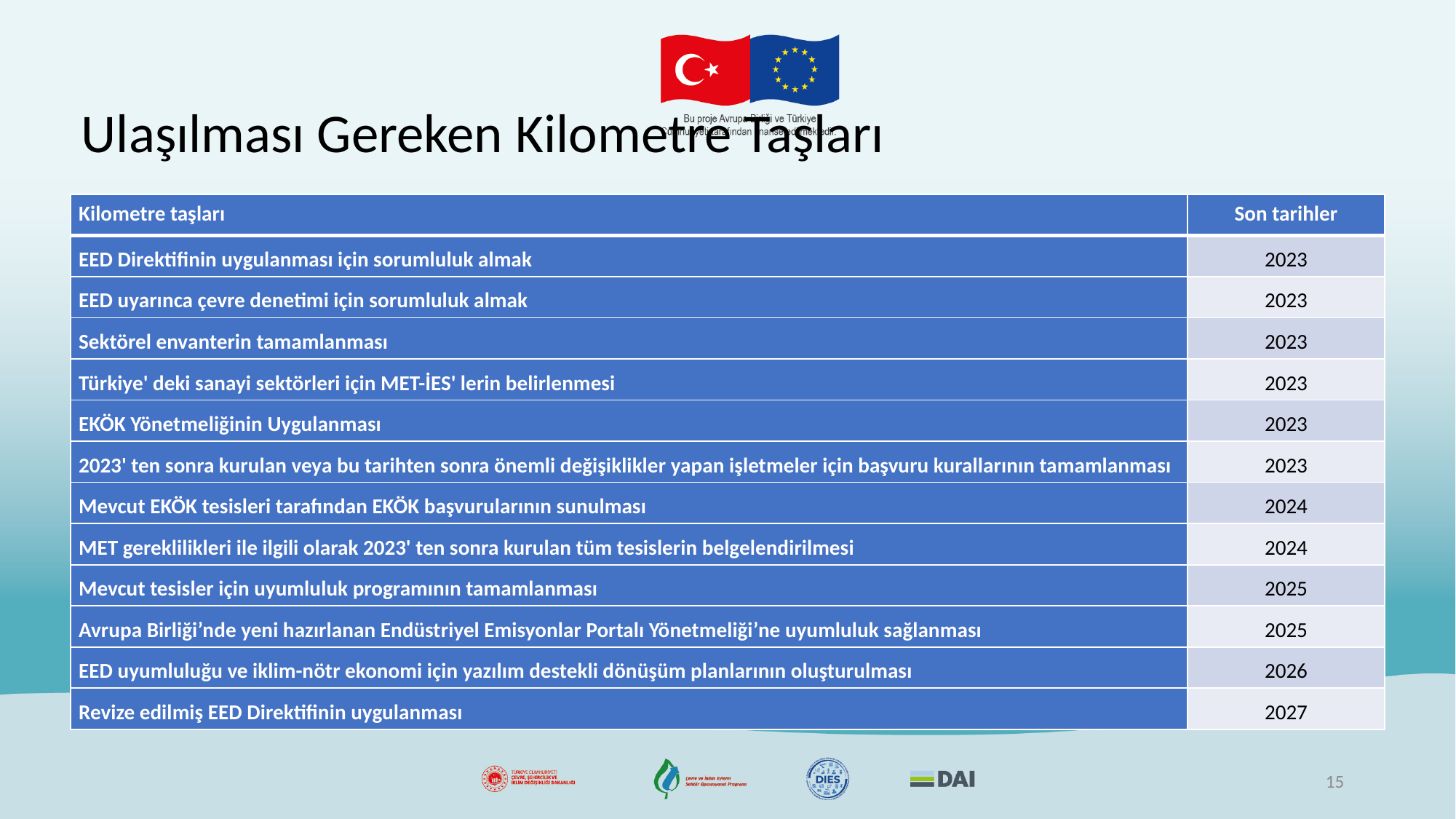

# Ulaşılması Gereken Kilometre Taşları
| Kilometre taşları | Son tarihler |
| --- | --- |
| EED Direktifinin uygulanması için sorumluluk almak | 2023 |
| EED uyarınca çevre denetimi için sorumluluk almak | 2023 |
| Sektörel envanterin tamamlanması | 2023 |
| Türkiye' deki sanayi sektörleri için MET-İES' lerin belirlenmesi | 2023 |
| EKÖK Yönetmeliğinin Uygulanması | 2023 |
| 2023' ten sonra kurulan veya bu tarihten sonra önemli değişiklikler yapan işletmeler için başvuru kurallarının tamamlanması | 2023 |
| Mevcut EKÖK tesisleri tarafından EKÖK başvurularının sunulması | 2024 |
| MET gereklilikleri ile ilgili olarak 2023' ten sonra kurulan tüm tesislerin belgelendirilmesi | 2024 |
| Mevcut tesisler için uyumluluk programının tamamlanması | 2025 |
| Avrupa Birliği’nde yeni hazırlanan Endüstriyel Emisyonlar Portalı Yönetmeliği’ne uyumluluk sağlanması | 2025 |
| EED uyumluluğu ve iklim-nötr ekonomi için yazılım destekli dönüşüm planlarının oluşturulması | 2026 |
| Revize edilmiş EED Direktifinin uygulanması | 2027 |
15